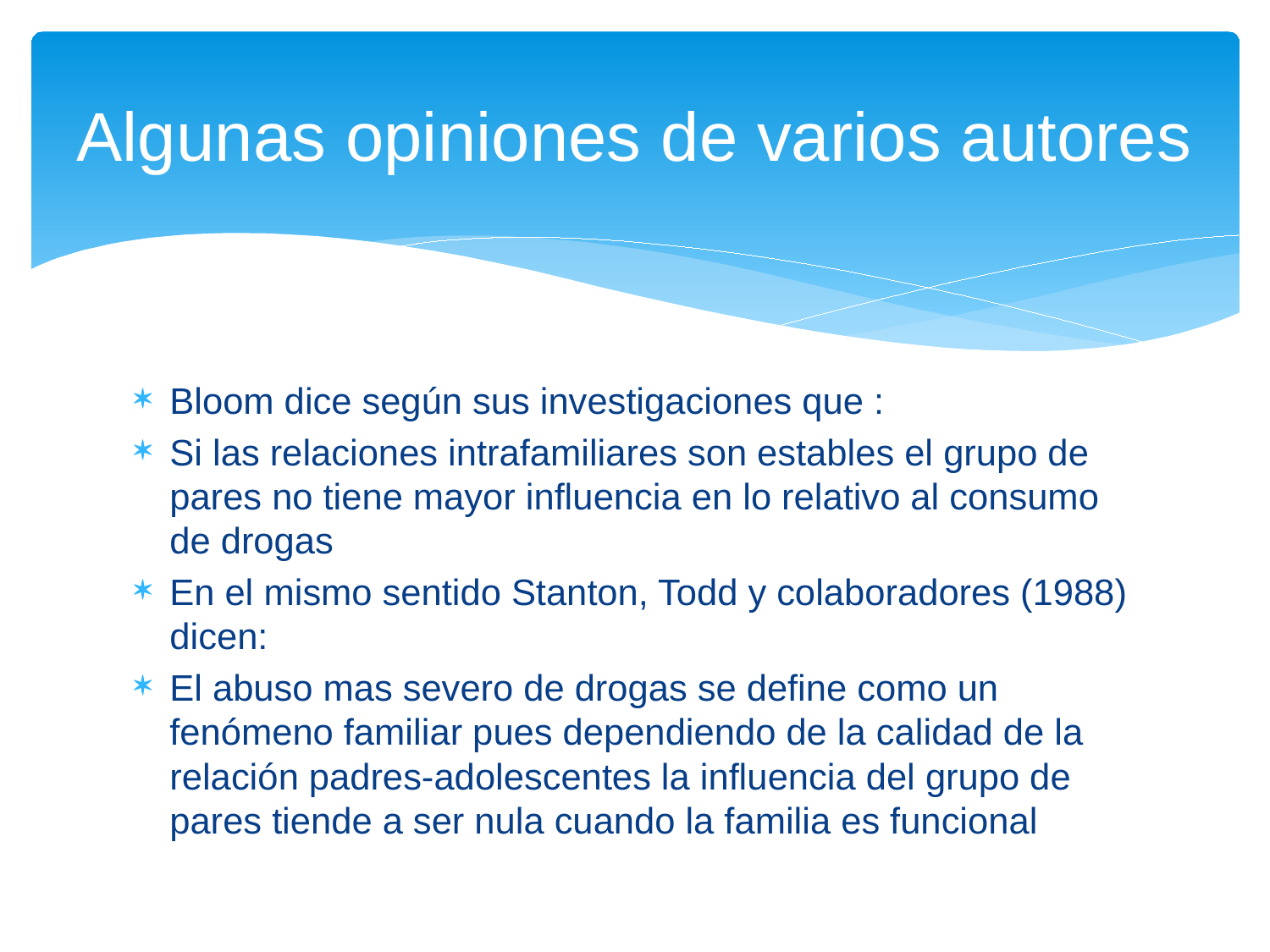

# Algunas opiniones de varios autores
Bloom dice según sus investigaciones que :
Si las relaciones intrafamiliares son estables el grupo de pares no tiene mayor influencia en lo relativo al consumo de drogas
En el mismo sentido Stanton, Todd y colaboradores (1988) dicen:
El abuso mas severo de drogas se define como un fenómeno familiar pues dependiendo de la calidad de la relación padres-adolescentes la influencia del grupo de pares tiende a ser nula cuando la familia es funcional